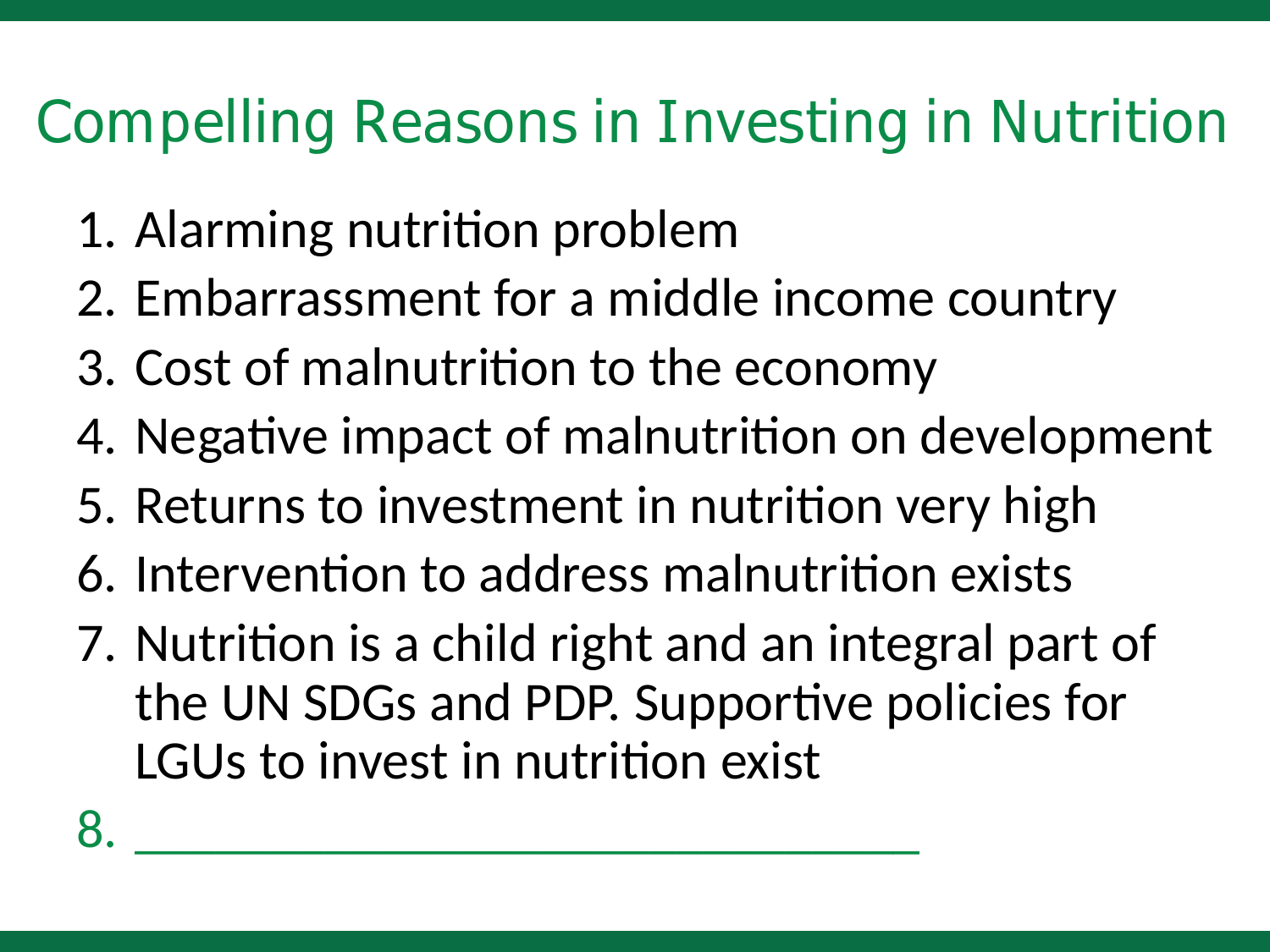

# Compelling Reasons in Investing in Nutrition
Alarming nutrition problem
Embarrassment for a middle income country
Cost of malnutrition to the economy
Negative impact of malnutrition on development
Returns to investment in nutrition very high
Intervention to address malnutrition exists
Nutrition is a child right and an integral part of the UN SDGs and PDP. Supportive policies for LGUs to invest in nutrition exist
_____________________________